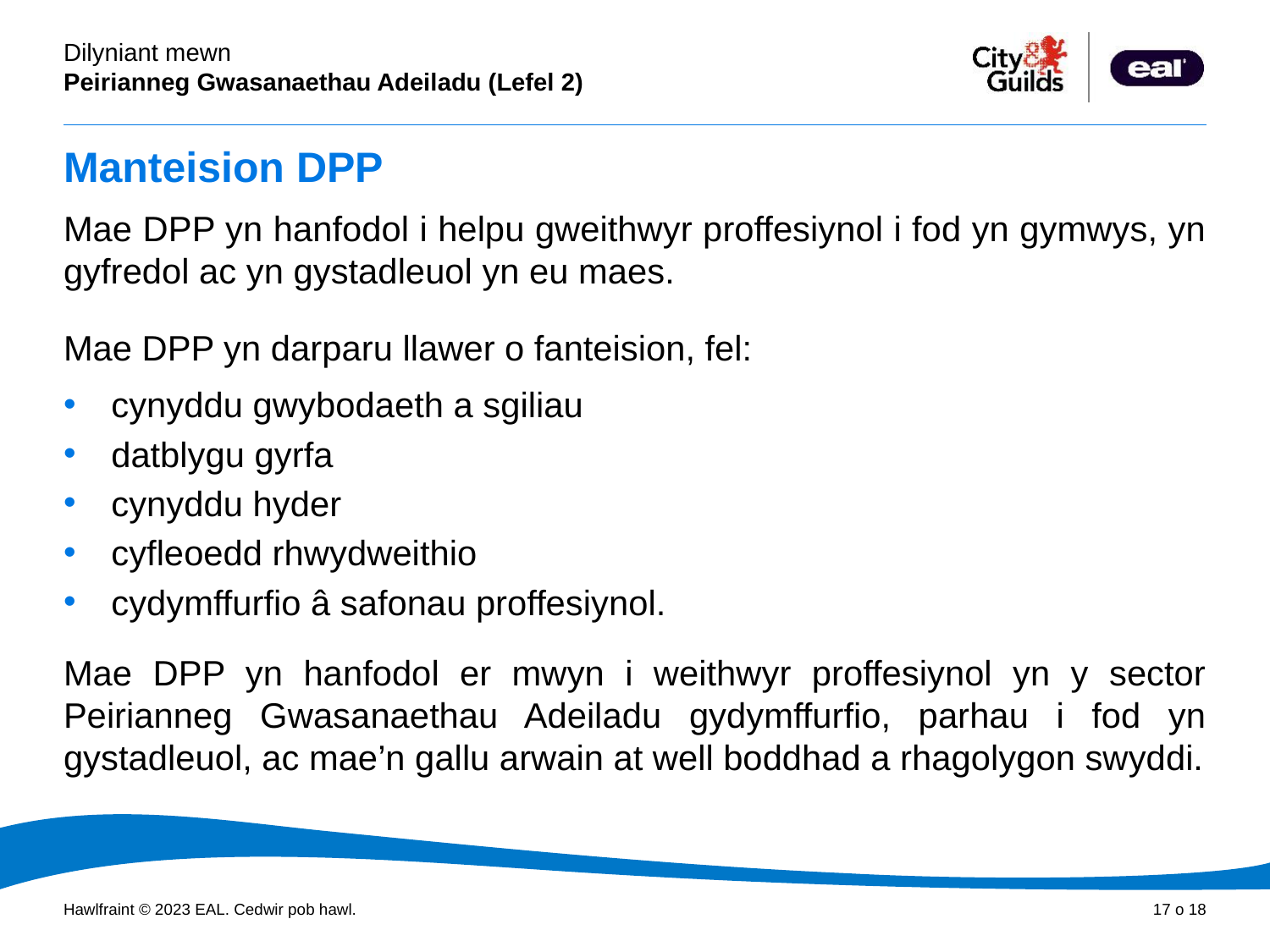

# Manteision DPP
Mae DPP yn hanfodol i helpu gweithwyr proffesiynol i fod yn gymwys, yn gyfredol ac yn gystadleuol yn eu maes.
Mae DPP yn darparu llawer o fanteision, fel:
cynyddu gwybodaeth a sgiliau
datblygu gyrfa
cynyddu hyder
cyfleoedd rhwydweithio
cydymffurfio â safonau proffesiynol.
Mae DPP yn hanfodol er mwyn i weithwyr proffesiynol yn y sector Peirianneg Gwasanaethau Adeiladu gydymffurfio, parhau i fod yn gystadleuol, ac mae’n gallu arwain at well boddhad a rhagolygon swyddi.